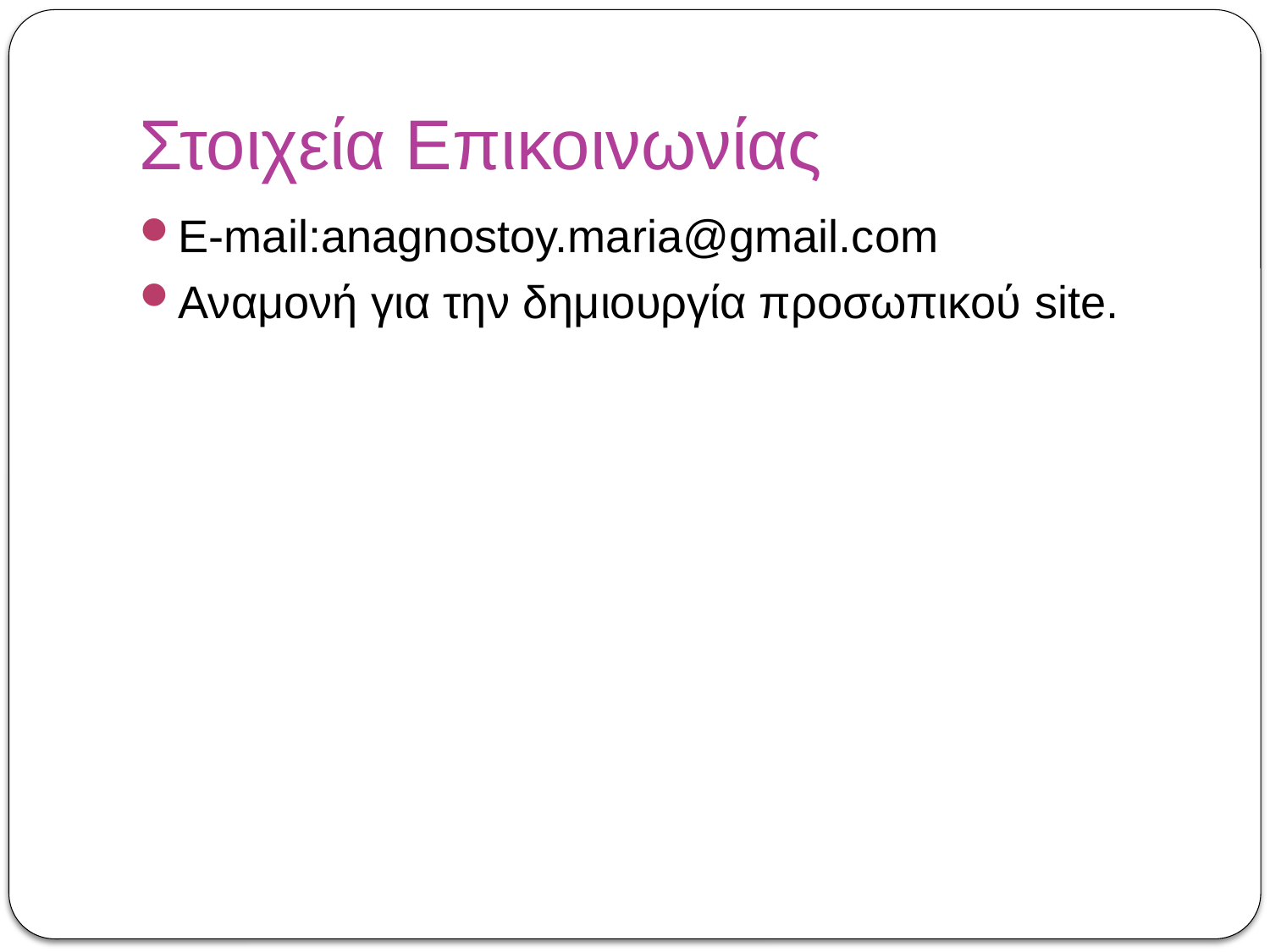

# Στοιχεία Επικοινωνίας
E-mail:anagnostoy.maria@gmail.com
Αναμονή για την δημιουργία προσωπικού site.